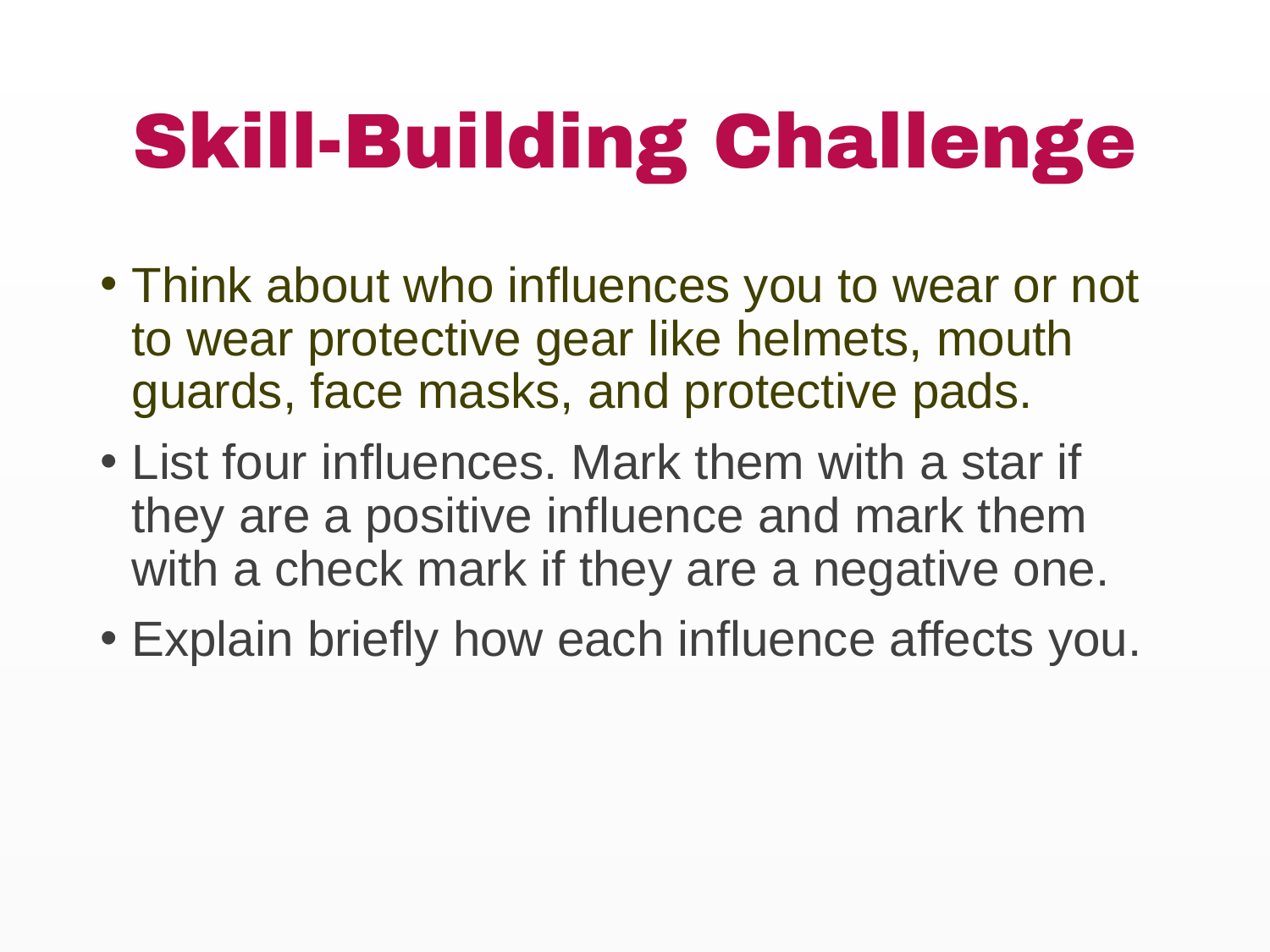

# Skill-Building Challenge
Think about who influences you to wear or not to wear protective gear like helmets, mouth guards, face masks, and protective pads.
List four influences. Mark them with a star if they are a positive influence and mark them with a check mark if they are a negative one.
Explain briefly how each influence affects you.